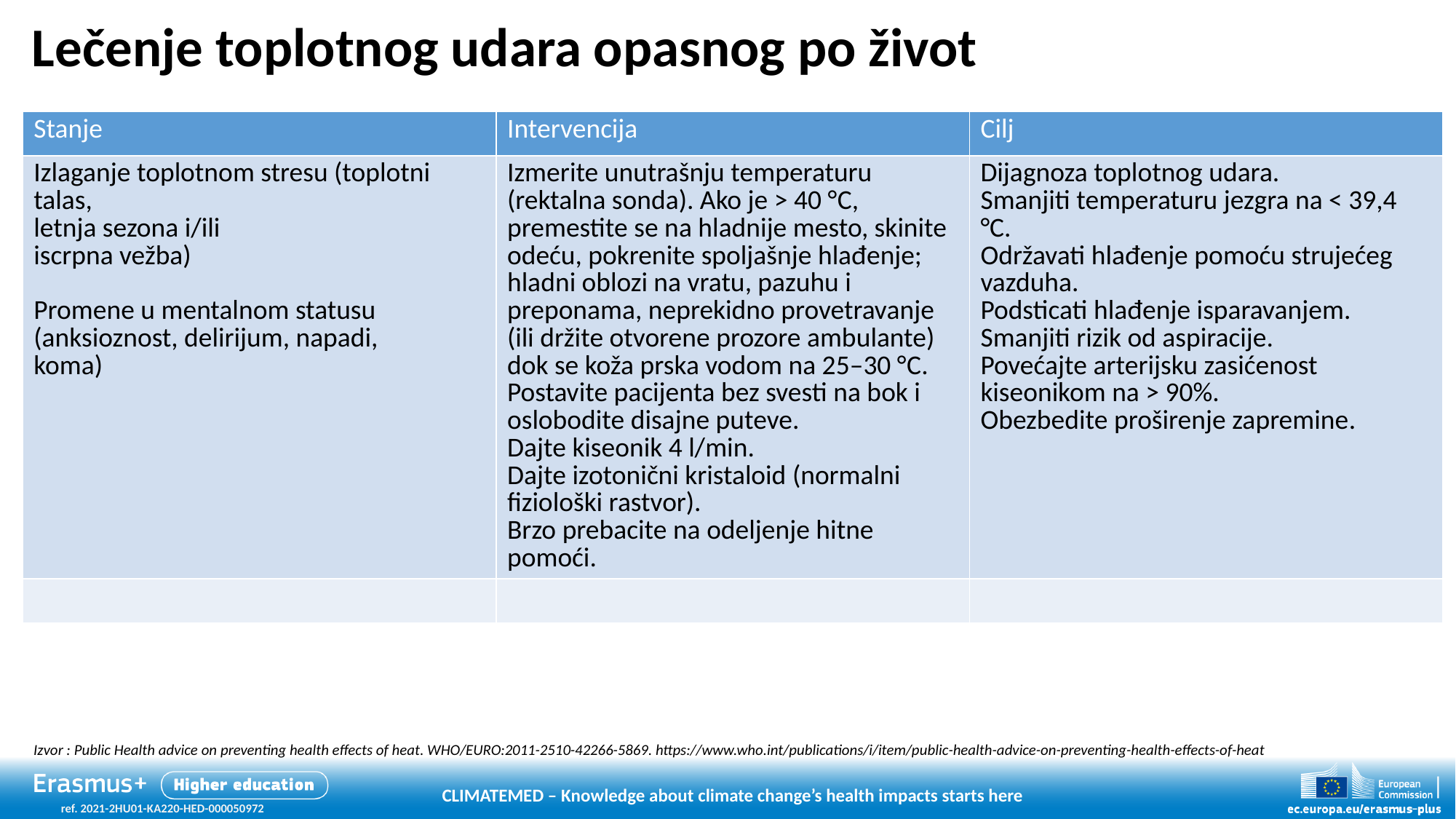

# Lečenje toplotnog udara opasnog po život
| Stanje | Intervencija | Cilj |
| --- | --- | --- |
| Izlaganje toplotnom stresu (toplotni talas, letnja sezona i/ili iscrpna vežba) Promene u mentalnom statusu (anksioznost, delirijum, napadi, koma) | Izmerite unutrašnju temperaturu (rektalna sonda). Ako je > 40 °C, premestite se na hladnije mesto, skinite odeću, pokrenite spoljašnje hlađenje; hladni oblozi na vratu, pazuhu i preponama, neprekidno provetravanje (ili držite otvorene prozore ambulante) dok se koža prska vodom na 25–30 °C. Postavite pacijenta bez svesti na bok i oslobodite disajne puteve. Dajte kiseonik 4 l/min. Dajte izotonični kristaloid (normalni fiziološki rastvor). Brzo prebacite na odeljenje hitne pomoći. | Dijagnoza toplotnog udara. Smanjiti temperaturu jezgra na < 39,4 °C. Održavati hlađenje pomoću strujećeg vazduha. Podsticati hlađenje isparavanjem. Smanjiti rizik od aspiracije. Povećajte arterijsku zasićenost kiseonikom na > 90%. Obezbedite proširenje zapremine. |
|  |  |  |
Izvor : Public Health advice on preventing health effects of heat. WHO/EURO:2011-2510-42266-5869. https://www.who.int/publications/i/item/public-health-advice-on-preventing-health-effects-of-heat